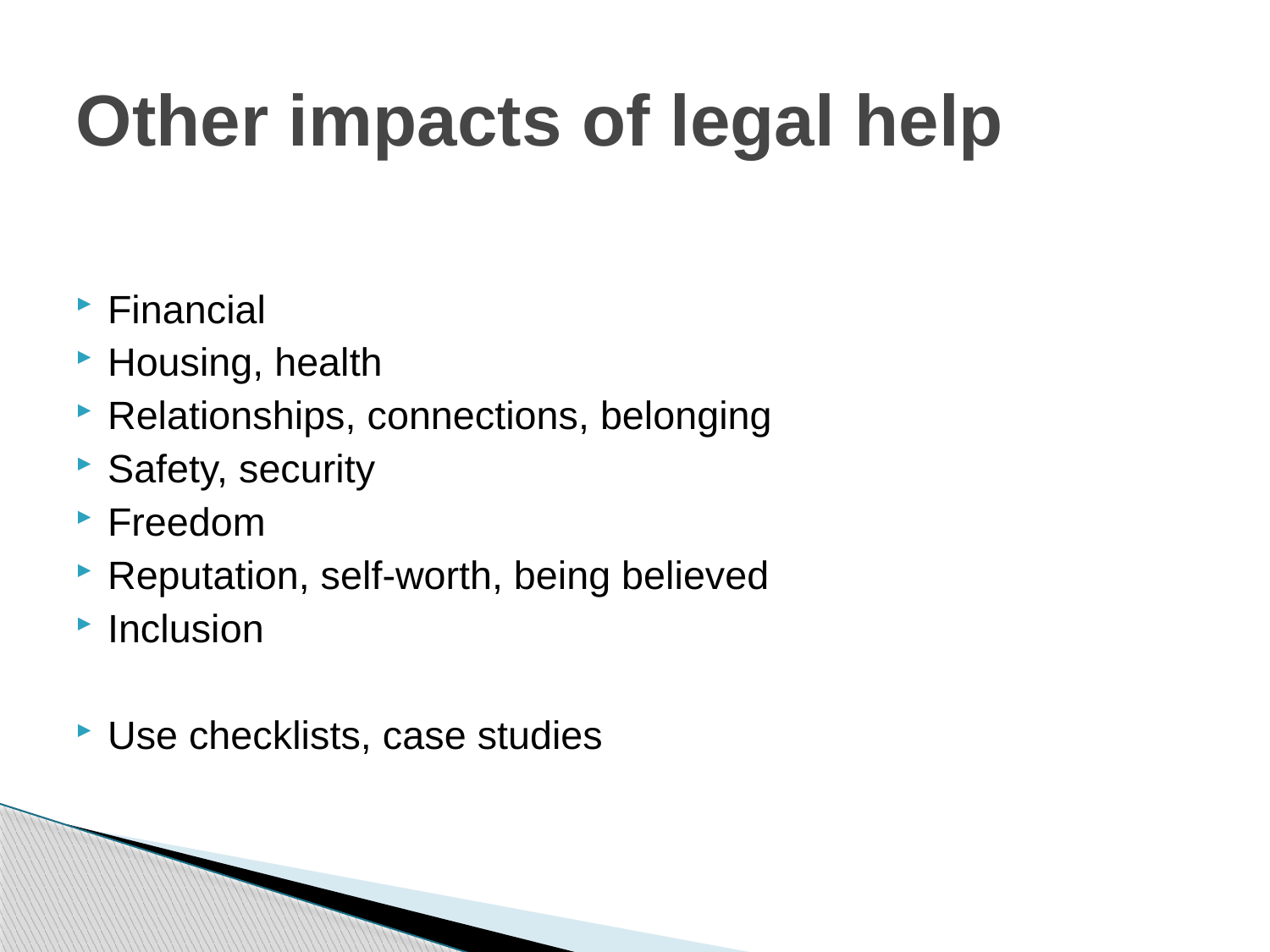

# Other impacts of legal help
Financial
Housing, health
Relationships, connections, belonging
Safety, security
Freedom
Reputation, self-worth, being believed
Inclusion

Use checklists, case studies